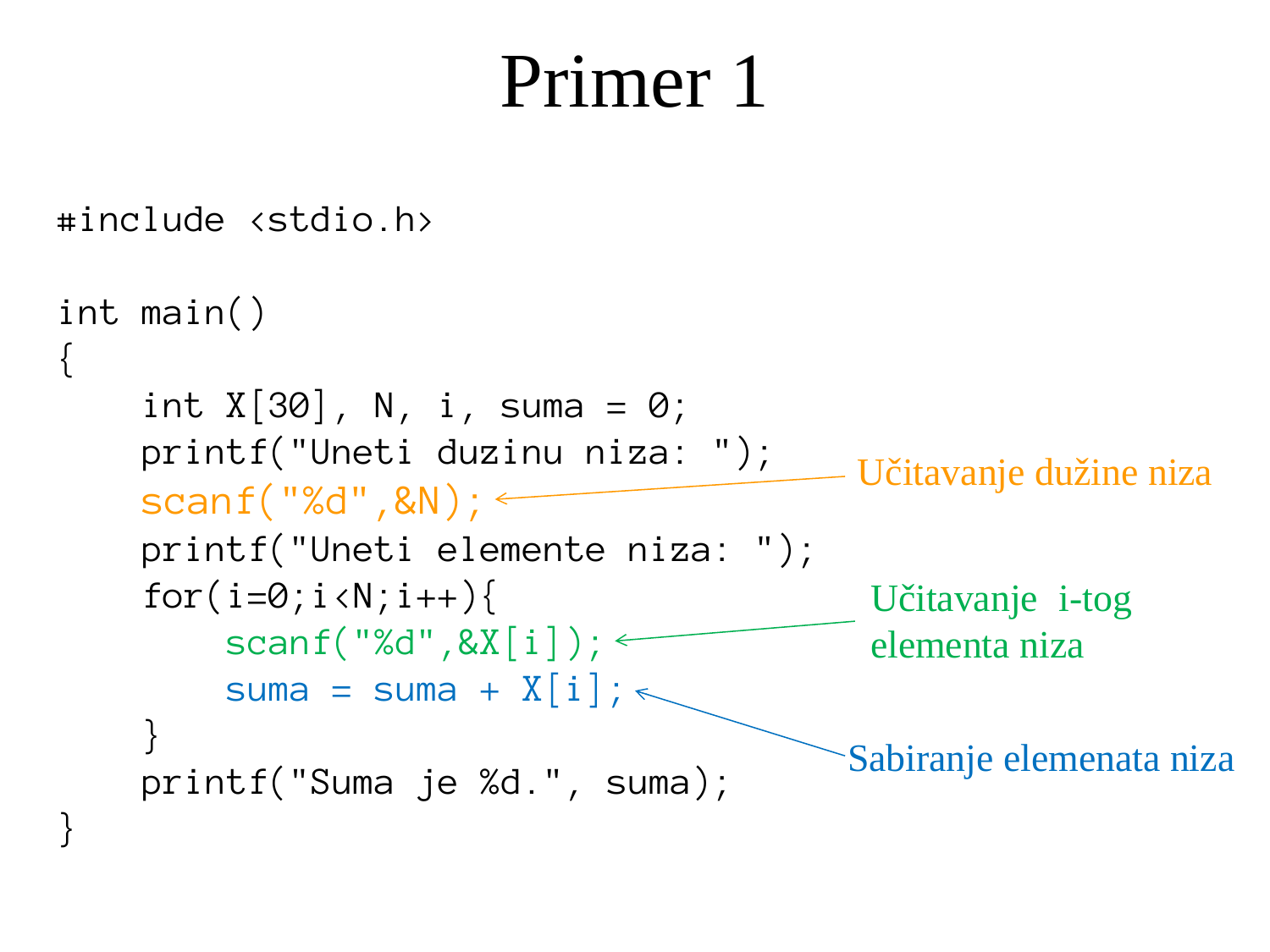

# Primer 1
#include <stdio.h>

int main()
{
    int X[30], N, i, suma = 0;
    printf("Uneti duzinu niza: ");
    scanf("%d",&N);
    printf("Uneti elemente niza: ");
    for(i=0;i<N;i++){
        scanf("%d",&X[i]);
        suma = suma + X[i];
    }
    printf("Suma je %d.", suma);
}
Učitavanje dužine niza
Učitavanje i-tog elementa niza
Sabiranje elemenata niza